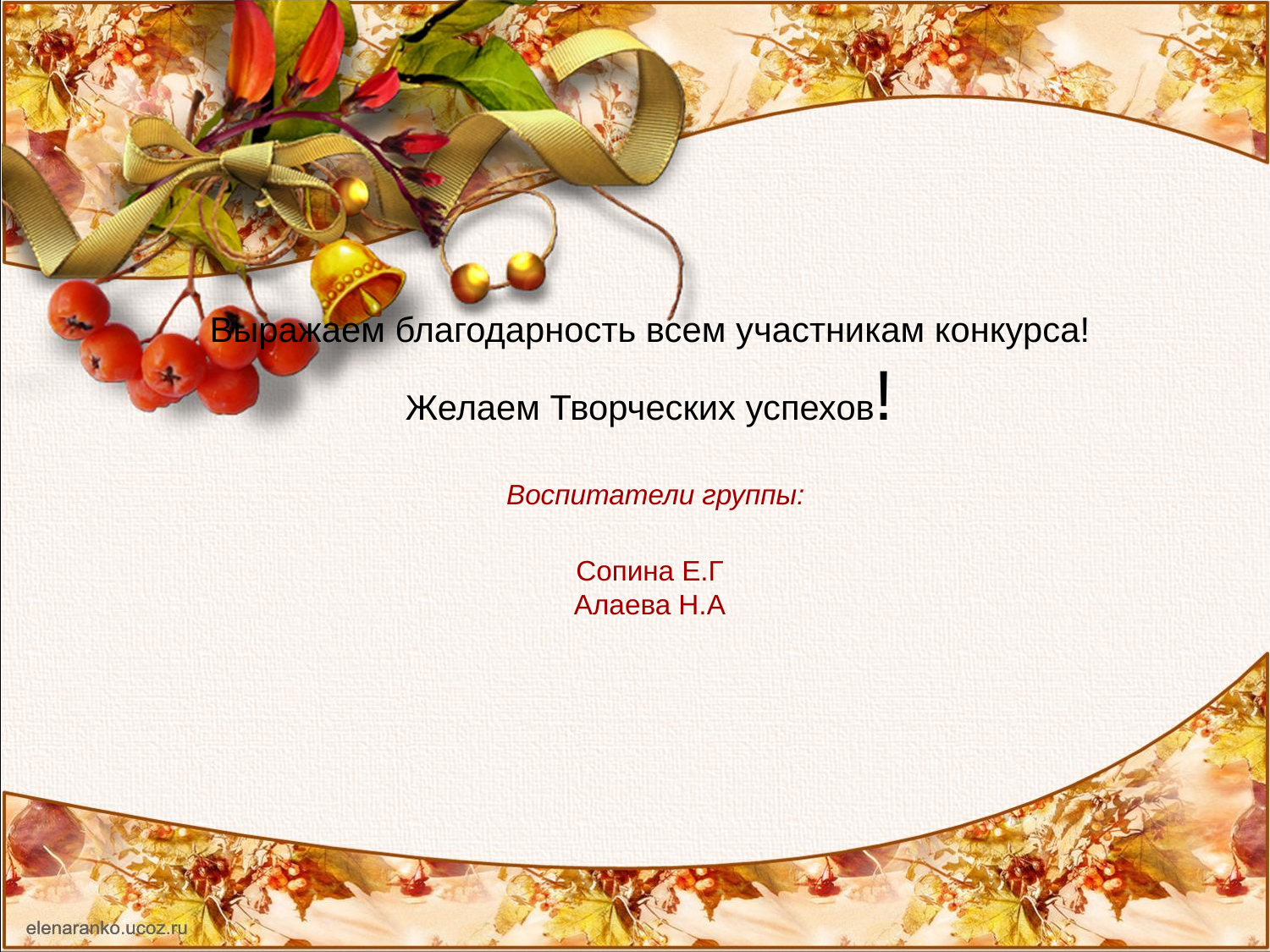

Выражаем благодарность всем участникам конкурса!
Желаем Творческих успехов!
 Воспитатели группы:
Сопина Е.Г
Алаева Н.А